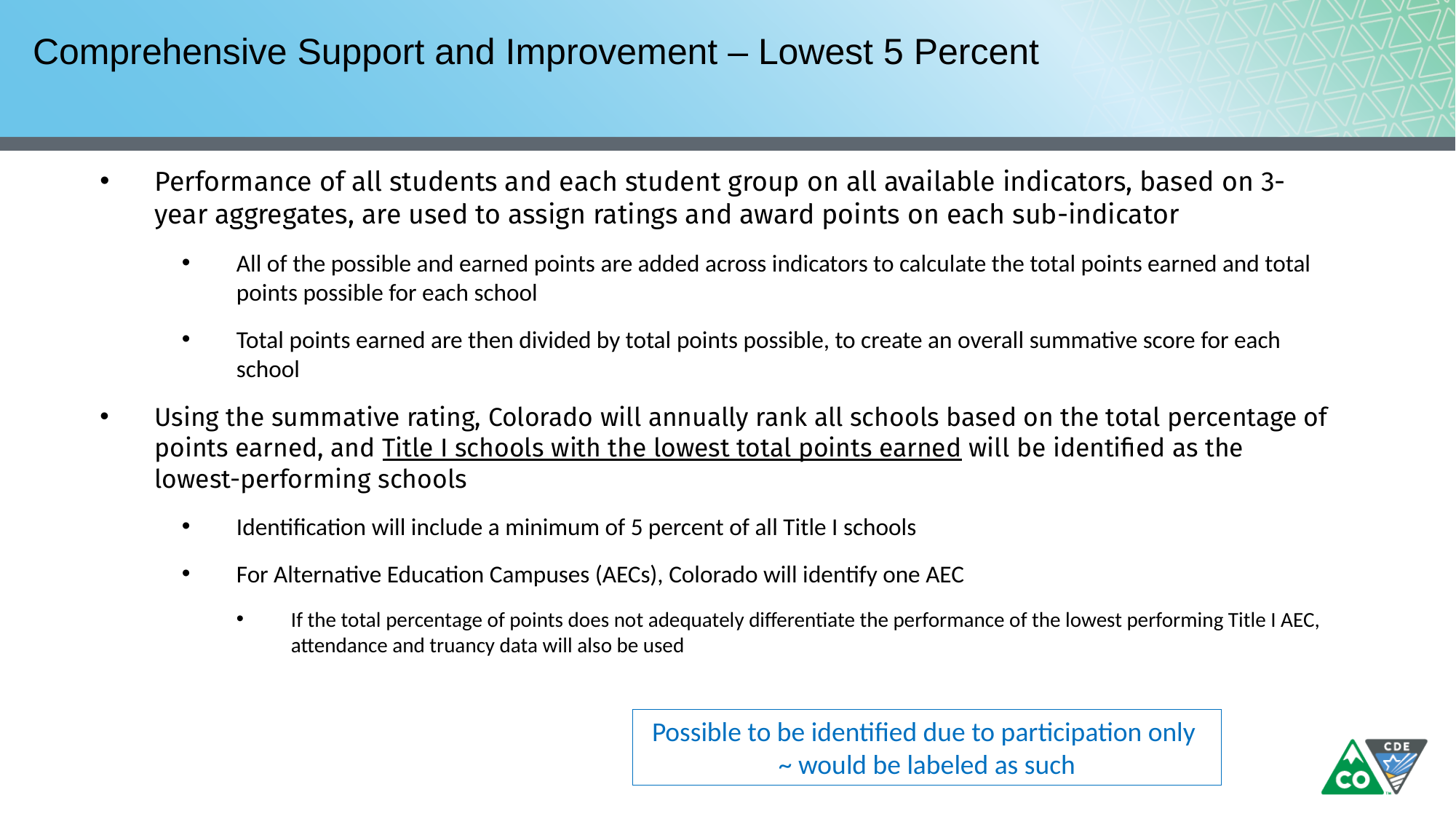

# Comprehensive Support and Improvement – Lowest 5 Percent
Performance of all students and each student group on all available indicators, based on 3-year aggregates, are used to assign ratings and award points on each sub-indicator
All of the possible and earned points are added across indicators to calculate the total points earned and total points possible for each school
Total points earned are then divided by total points possible, to create an overall summative score for each school
Using the summative rating, Colorado will annually rank all schools based on the total percentage of points earned, and Title I schools with the lowest total points earned will be identified as the lowest-performing schools
Identification will include a minimum of 5 percent of all Title I schools
For Alternative Education Campuses (AECs), Colorado will identify one AEC
If the total percentage of points does not adequately differentiate the performance of the lowest performing Title I AEC, attendance and truancy data will also be used
Possible to be identified due to participation only
~ would be labeled as such